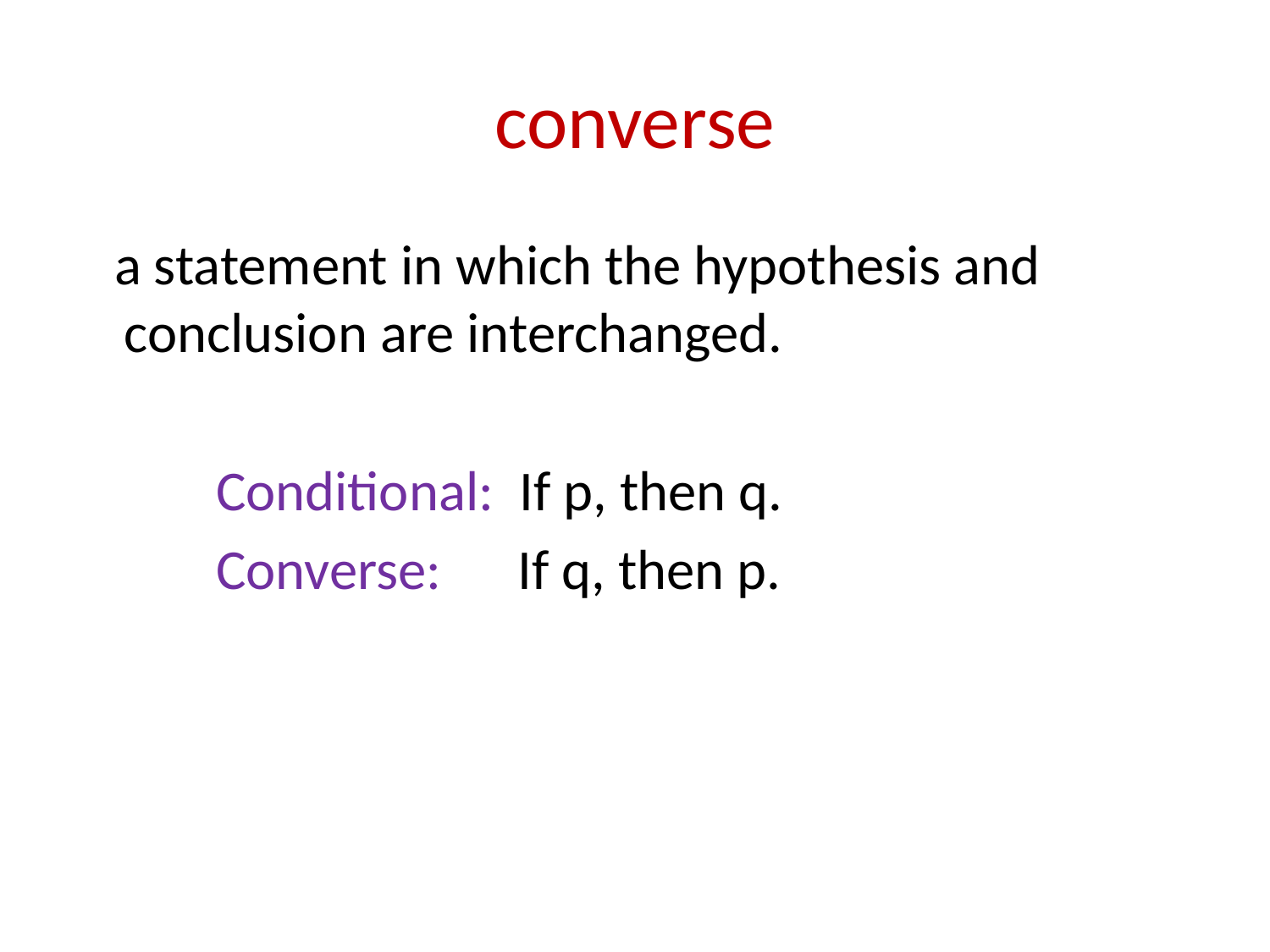

# converse
   a statement in which the hypothesis and conclusion are interchanged.

           Conditional:  If p, then q.
           Converse:      If q, then p.